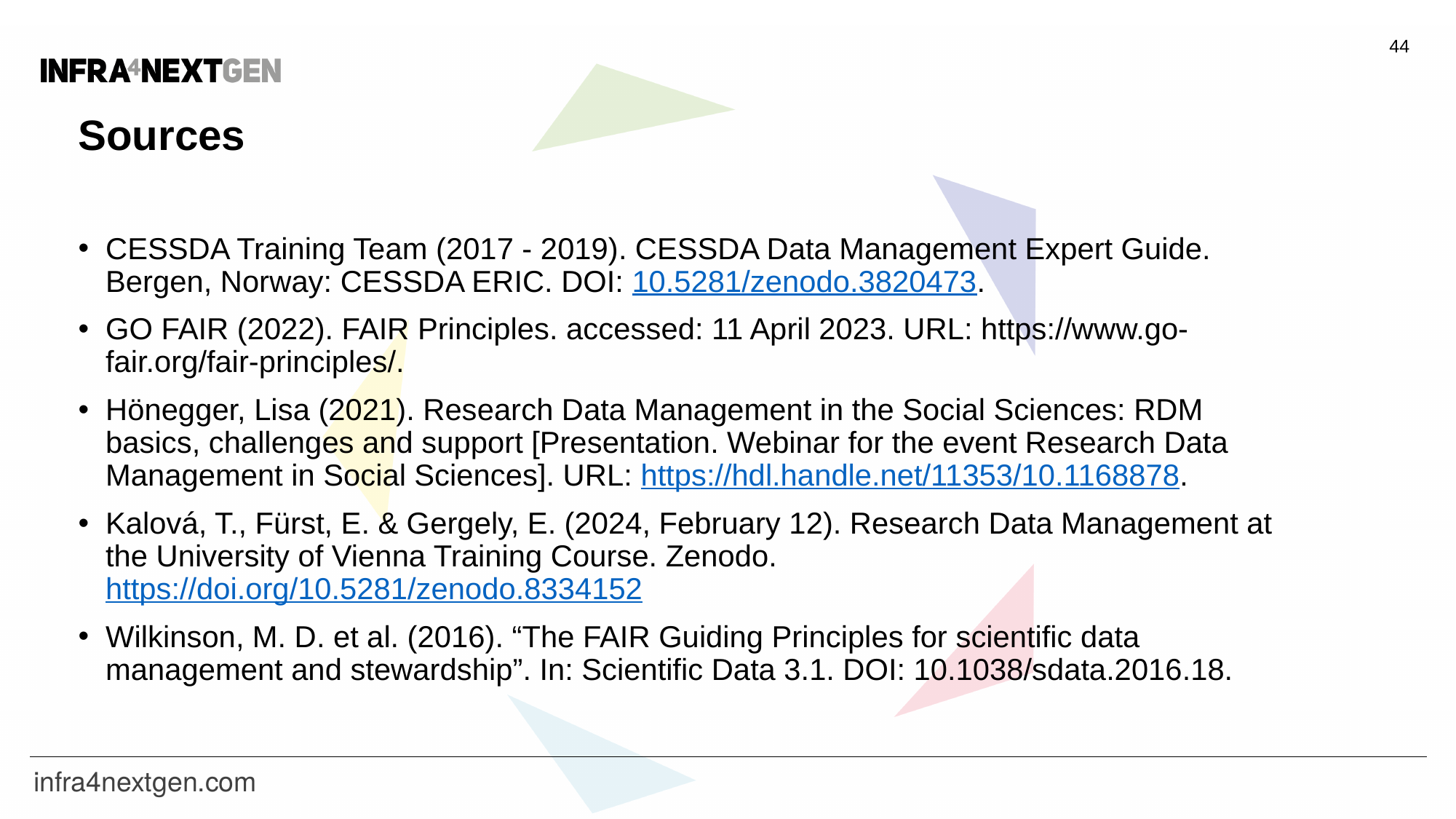

44
# Sources
CESSDA Training Team (2017 - 2019). CESSDA Data Management Expert Guide. Bergen, Norway: CESSDA ERIC. DOI: 10.5281/zenodo.3820473.
GO FAIR (2022). FAIR Principles. accessed: 11 April 2023. URL: https://www.go-fair.org/fair-principles/.
Hönegger, Lisa (2021). Research Data Management in the Social Sciences: RDM basics, challenges and support [Presentation. Webinar for the event Research Data Management in Social Sciences]. URL: https://hdl.handle.net/11353/10.1168878.
Kalová, T., Fürst, E. & Gergely, E. (2024, February 12). Research Data Management at the University of Vienna Training Course. Zenodo. https://doi.org/10.5281/zenodo.8334152
Wilkinson, M. D. et al. (2016). “The FAIR Guiding Principles for scientific data management and stewardship”. In: Scientific Data 3.1. DOI: 10.1038/sdata.2016.18.
infra4nextgen.com